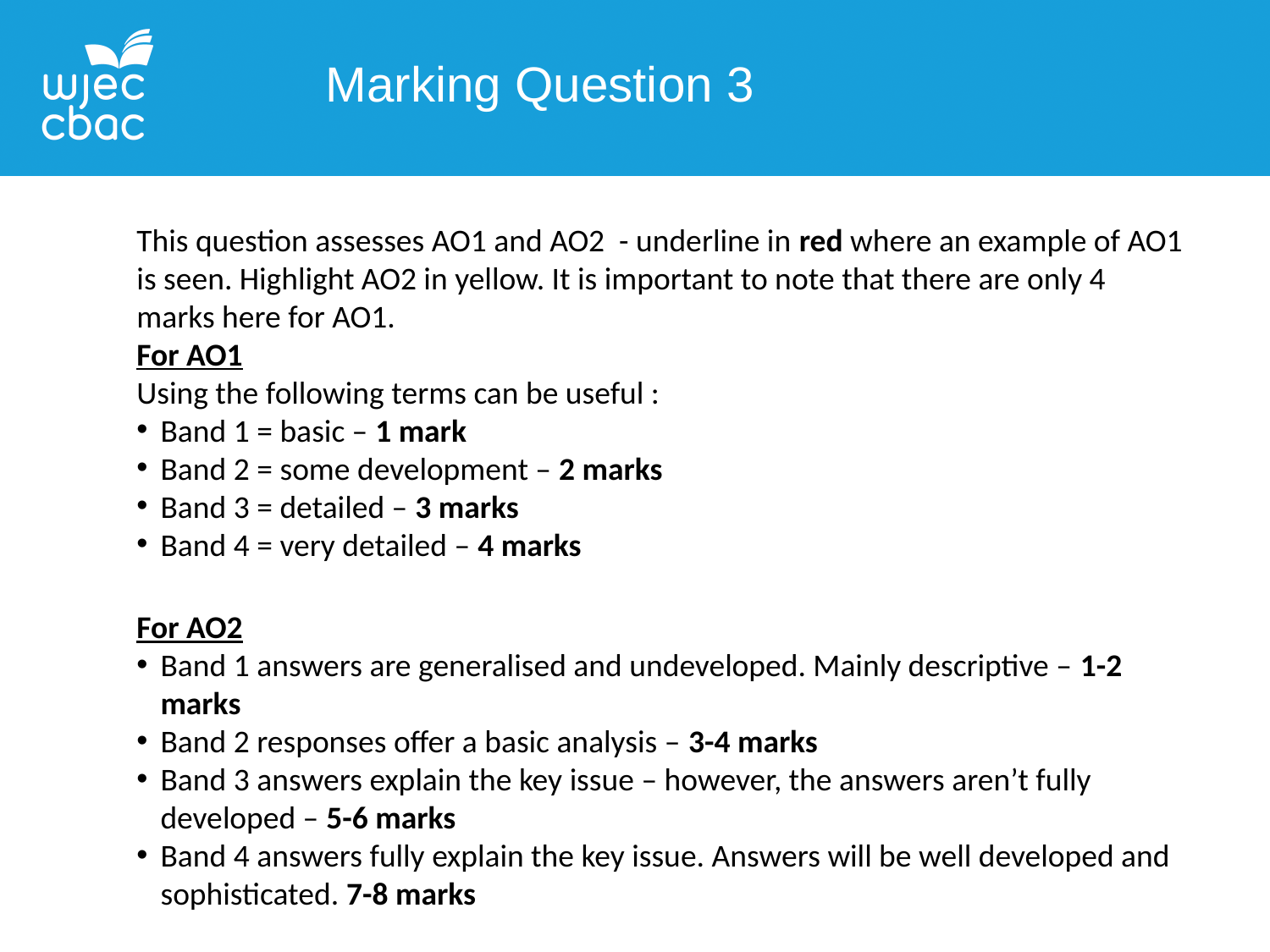

Marking Question 3

This question assesses AO1 and AO2  - underline in red where an example of AO1 is seen. Highlight AO2 in yellow. It is important to note that there are only 4 marks here for AO1.
For AO1
Using the following terms can be useful :
Band 1 = basic – 1 mark
Band 2 = some development – 2 marks
Band 3 = detailed – 3 marks
Band 4 = very detailed – 4 marks

For AO2
Band 1 answers are generalised and undeveloped. Mainly descriptive – 1-2 marks
Band 2 responses offer a basic analysis – 3-4 marks
Band 3 answers explain the key issue – however, the answers aren’t fully developed – 5-6 marks
Band 4 answers fully explain the key issue. Answers will be well developed and sophisticated. 7-8 marks